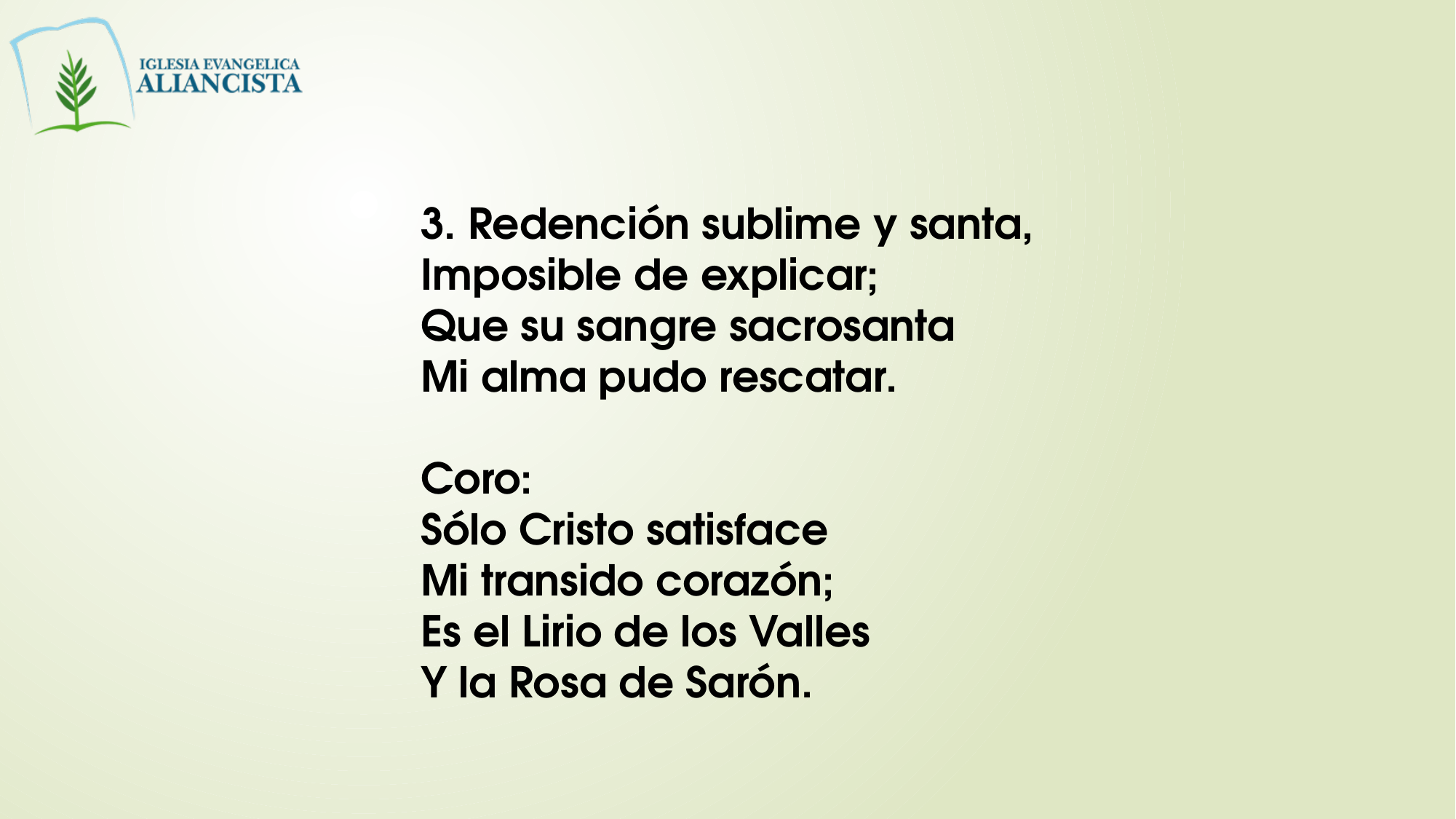

3. Redención sublime y santa,
Imposible de explicar;
Que su sangre sacrosanta
Mi alma pudo rescatar.

Coro:
Sólo Cristo satisface
Mi transido corazón;
Es el Lirio de los Valles
Y la Rosa de Sarón.